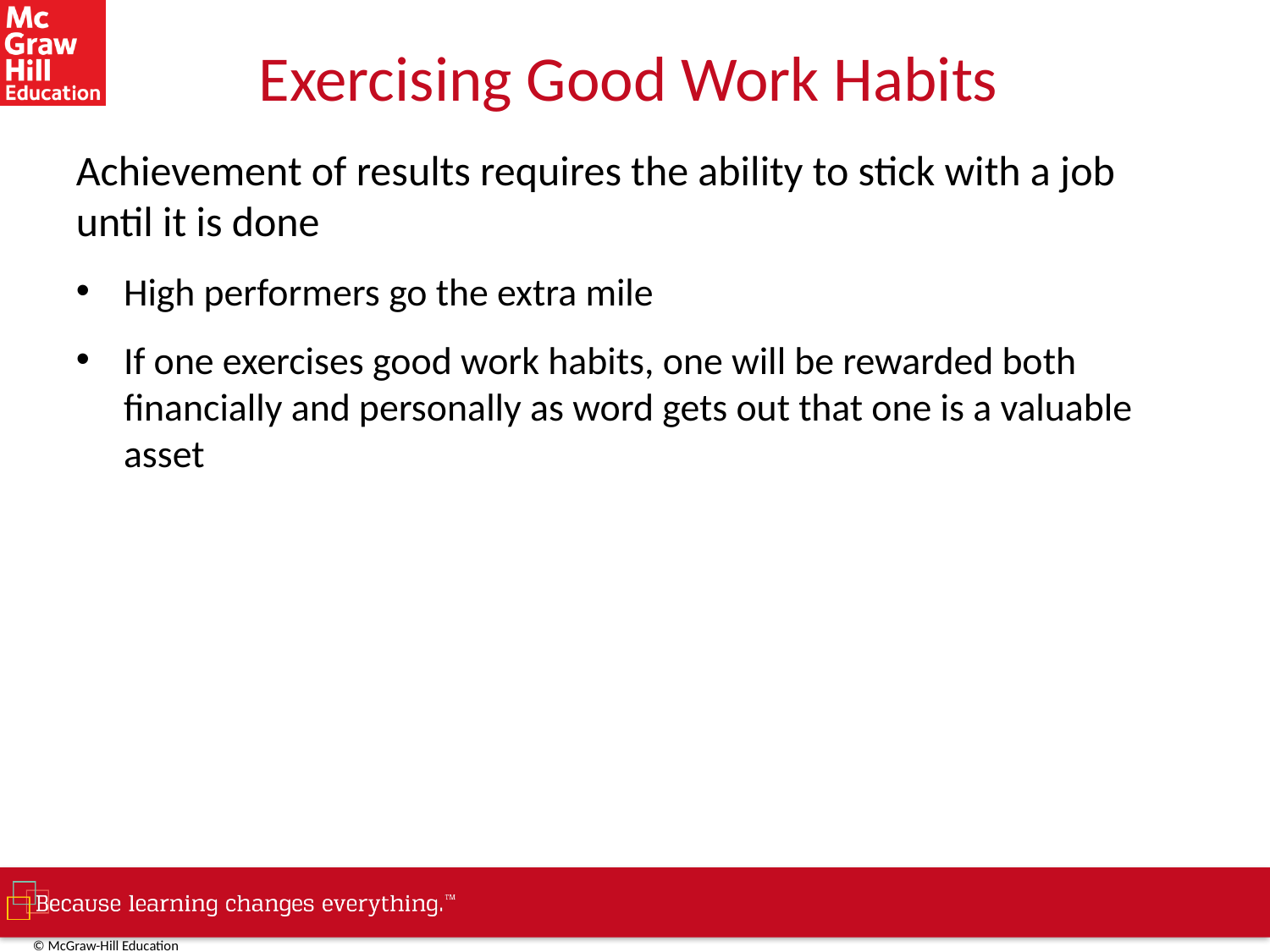

# Exercising Good Work Habits
Achievement of results requires the ability to stick with a job until it is done
High performers go the extra mile
If one exercises good work habits, one will be rewarded both financially and personally as word gets out that one is a valuable asset